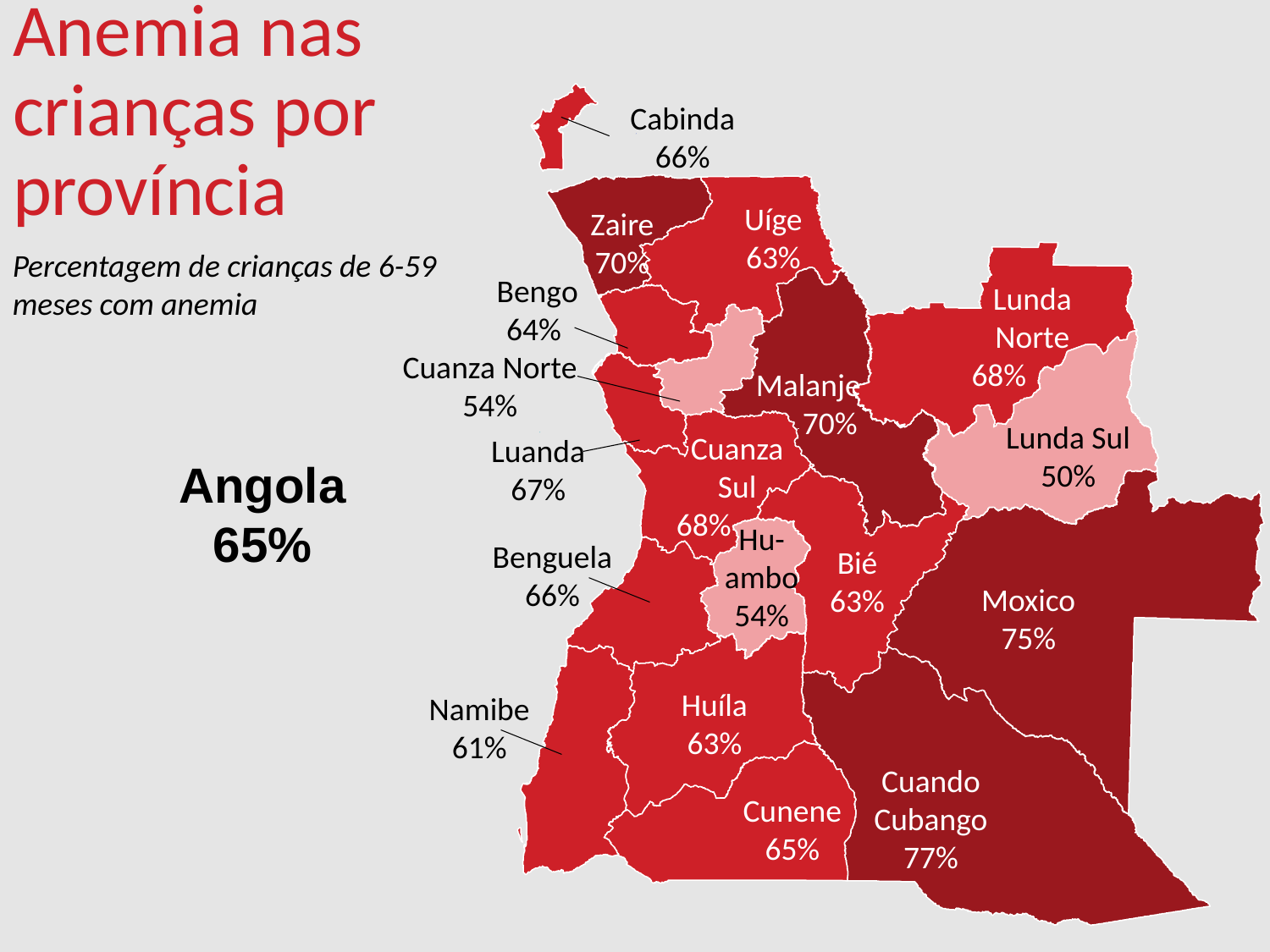

Anemia nas crianças por província

Cabinda
66%
Uíge
63%
Zaire
70%
Percentagem de crianças de 6-59 meses com anemia
Bengo
64%
Lunda Norte
68%
Cuanza Norte
54%
Malanje
      70%
Lunda Sul
50%
Cuanza Sul
68%
Luanda
67%
Angola
65%
Hu-
ambo
54%
Benguela
66%
Bié
63%
Moxico
75%
Huíla
63%
Namibe
61%
Cuando Cubango
77%
Cunene
65%